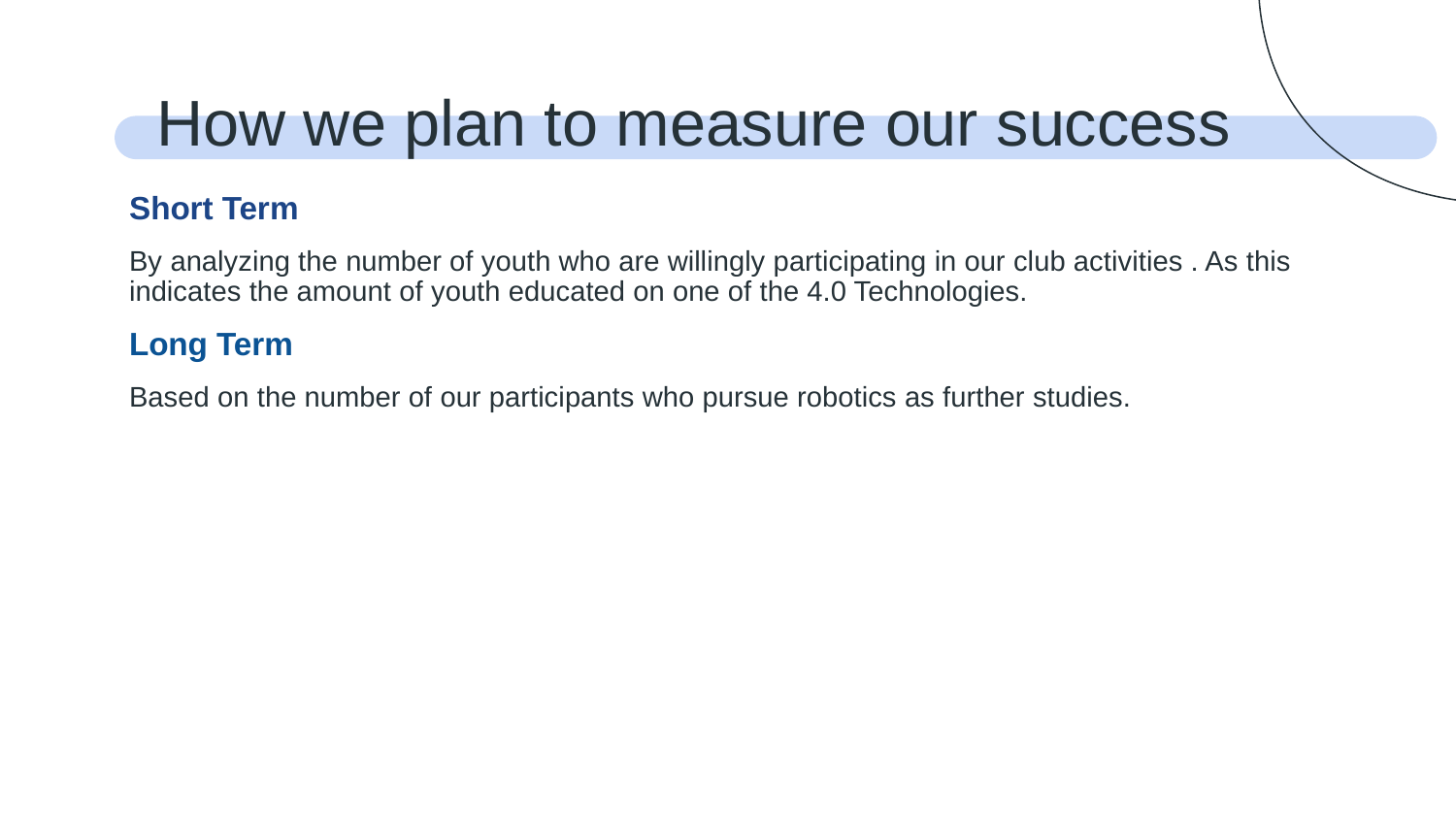

# How we plan to measure our success
Short Term
By analyzing the number of youth who are willingly participating in our club activities . As this indicates the amount of youth educated on one of the 4.0 Technologies.
Long Term
Based on the number of our participants who pursue robotics as further studies.